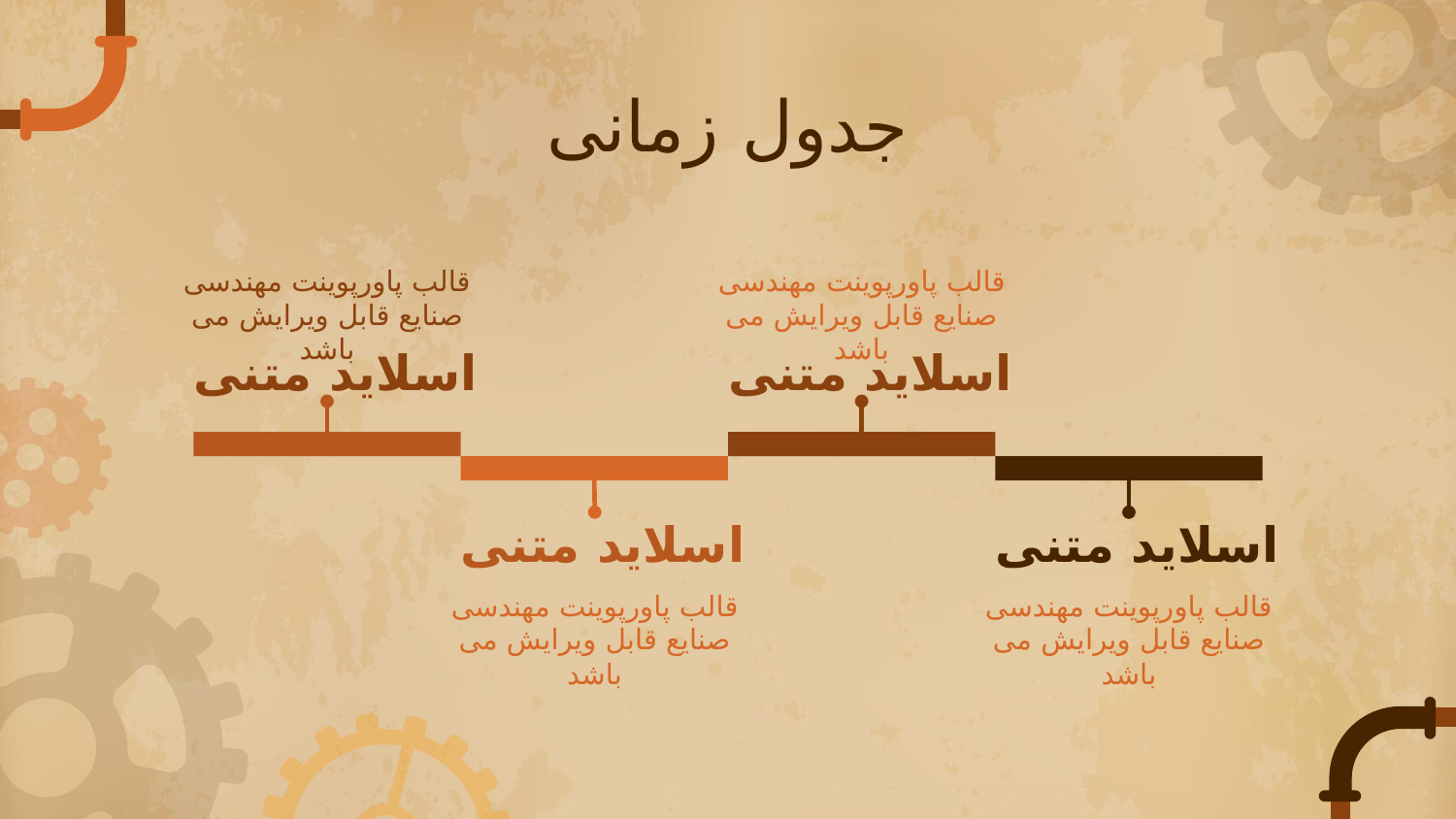

# جدول زمانی
قالب پاورپوینت مهندسی صنایع قابل ویرایش می باشد
اسلاید متنی

قالب پاورپوینت مهندسی صنایع قابل ویرایش می باشد
اسلاید متنی

اسلاید متنی
قالب پاورپوینت مهندسی صنایع قابل ویرایش می باشد

اسلاید متنی
قالب پاورپوینت مهندسی صنایع قابل ویرایش می باشد